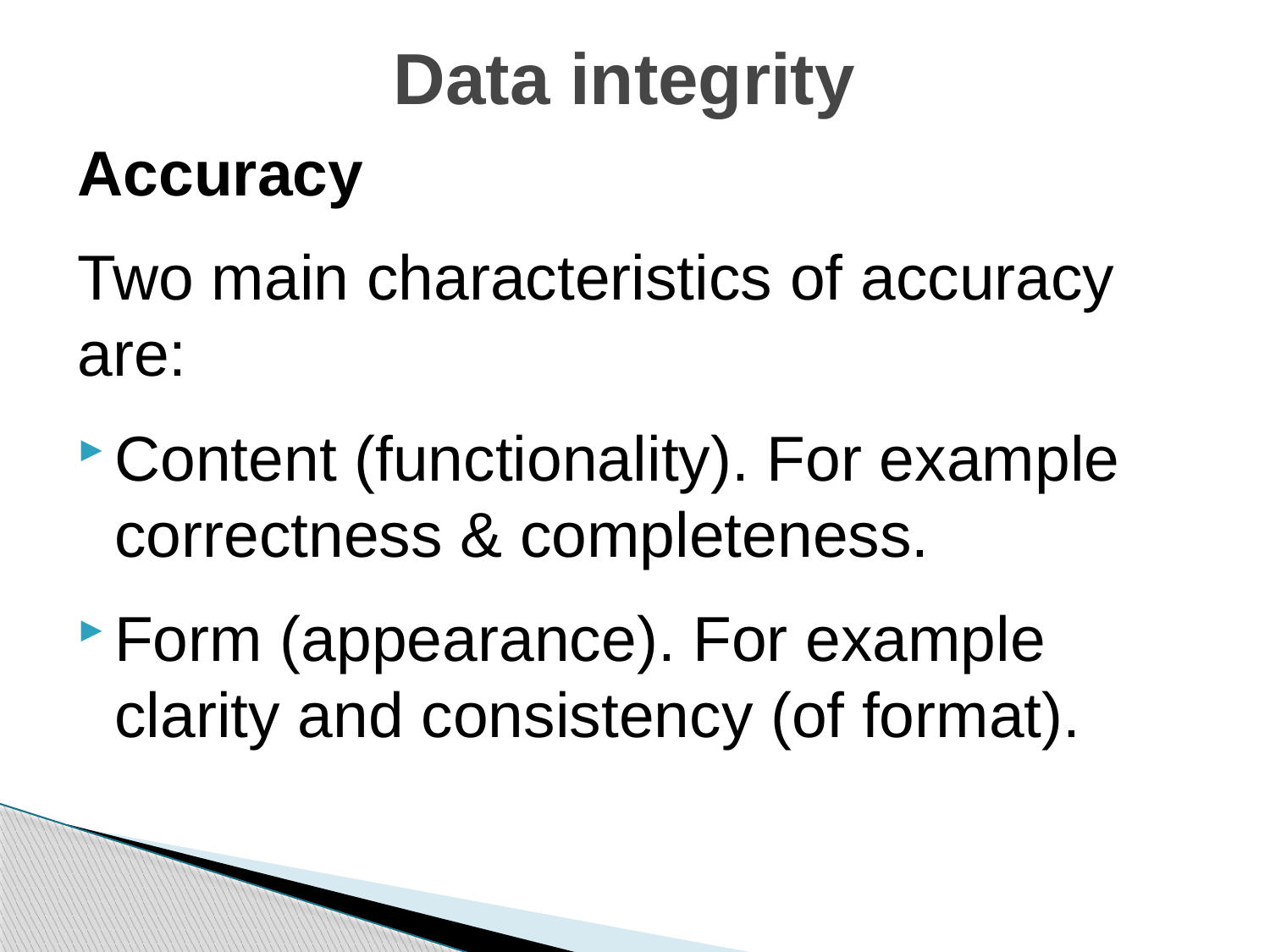

# Data integrity
Accuracy
Two main characteristics of accuracy are:
Content (functionality). For example correctness & completeness.
Form (appearance). For example clarity and consistency (of format).